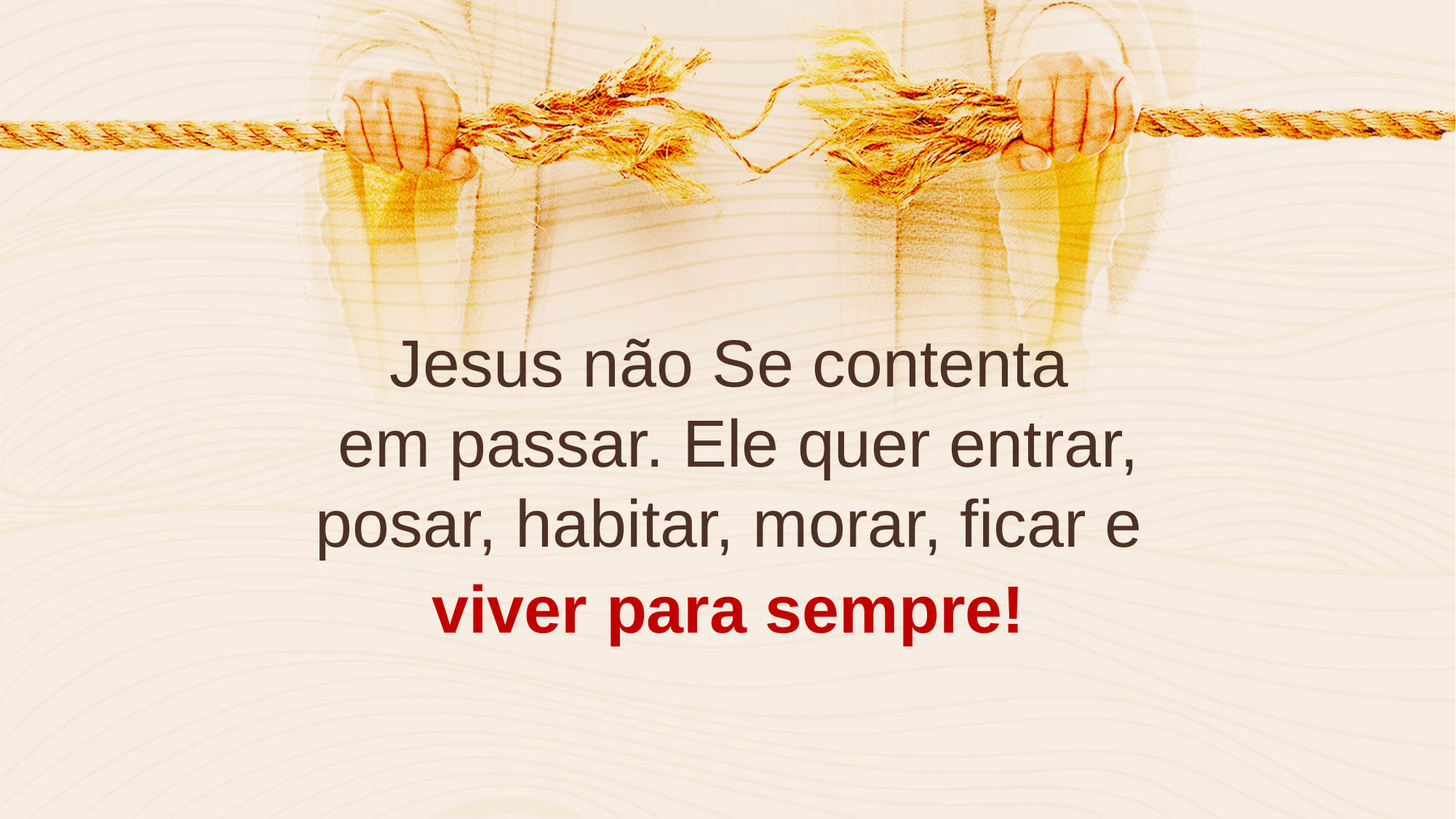

Jesus não Se contenta
em passar. Ele quer entrar, posar, habitar, morar, ficar e
viver para sempre!